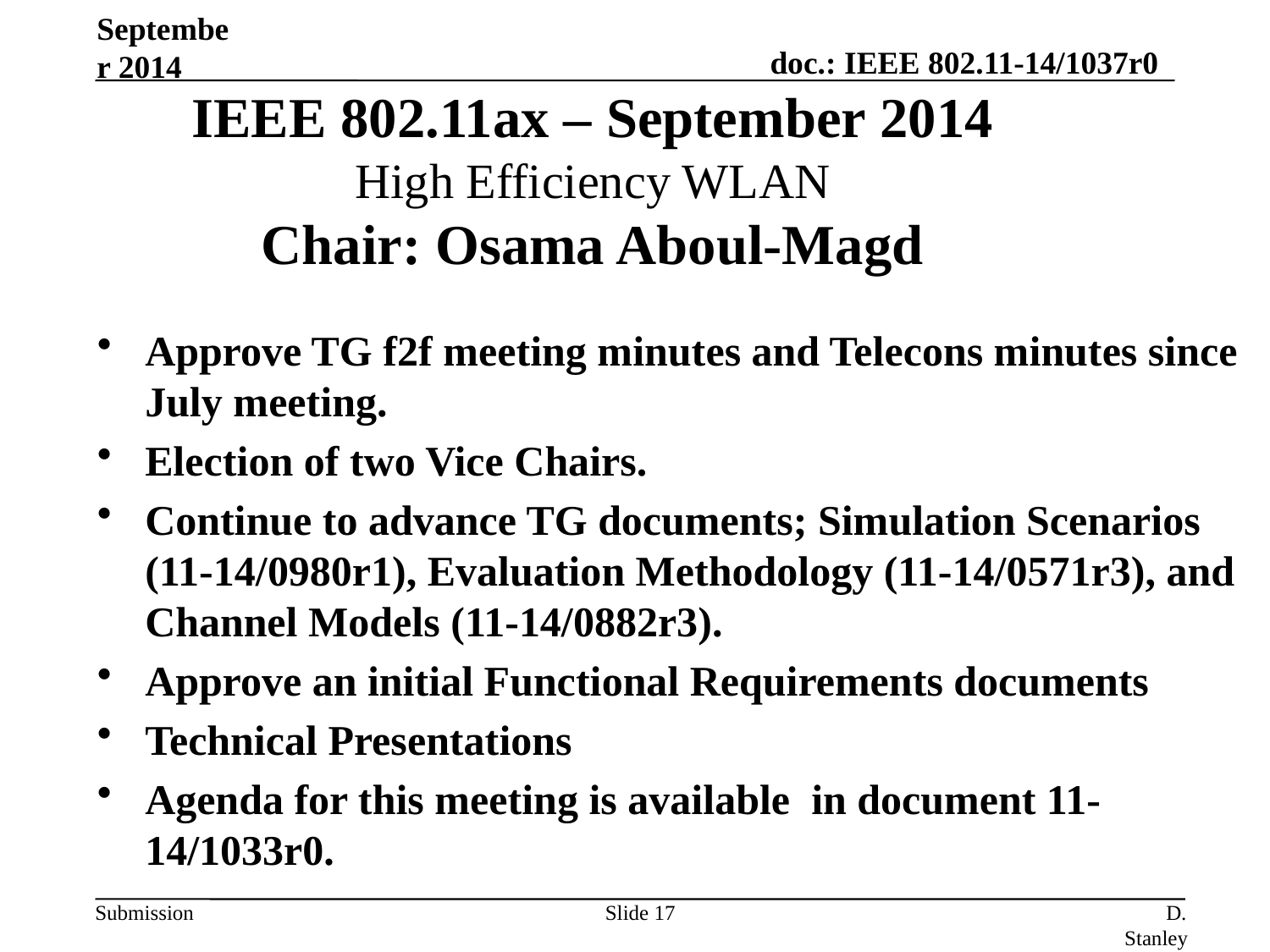

September 2014
IEEE 802.11ax – September 2014
High Efficiency WLAN
Chair: Osama Aboul-Magd
Approve TG f2f meeting minutes and Telecons minutes since July meeting.
Election of two Vice Chairs.
Continue to advance TG documents; Simulation Scenarios (11-14/0980r1), Evaluation Methodology (11-14/0571r3), and Channel Models (11-14/0882r3).
Approve an initial Functional Requirements documents
Technical Presentations
Agenda for this meeting is available  in document 11-14/1033r0.
Slide 17
D. Stanley, Aruba Networks